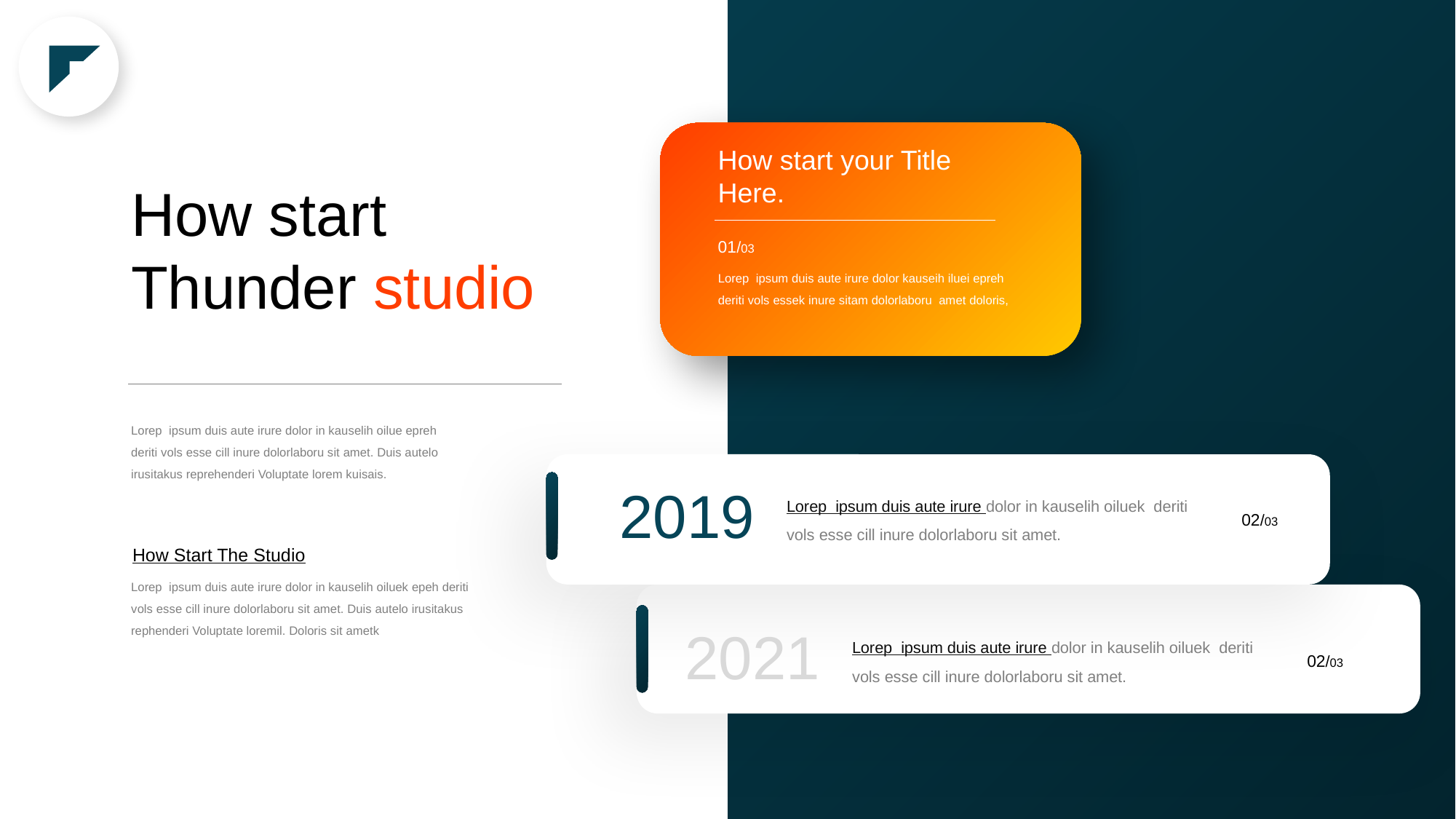

How start your Title Here.
How start
Thunder studio
01/03
Lorep  ipsum duis aute irure dolor kauseih iluei epreh deriti vols essek inure sitam dolorlaboru  amet doloris,

Lorep  ipsum duis aute irure dolor in kauselih oilue epreh
deriti vols esse cill inure dolorlaboru sit amet. Duis autelo irusitakus reprehenderi Voluptate lorem kuisais.

2019
Lorep  ipsum duis aute irure dolor in kauselih oiluek  deriti vols esse cill inure dolorlaboru sit amet.
02/03
How Start The Studio
Lorep  ipsum duis aute irure dolor in kauselih oiluek epeh deriti vols esse cill inure dolorlaboru sit amet. Duis autelo irusitakus rephenderi Voluptate loremil. Doloris sit ametk

2021
Lorep  ipsum duis aute irure dolor in kauselih oiluek  deriti vols esse cill inure dolorlaboru sit amet.
02/03